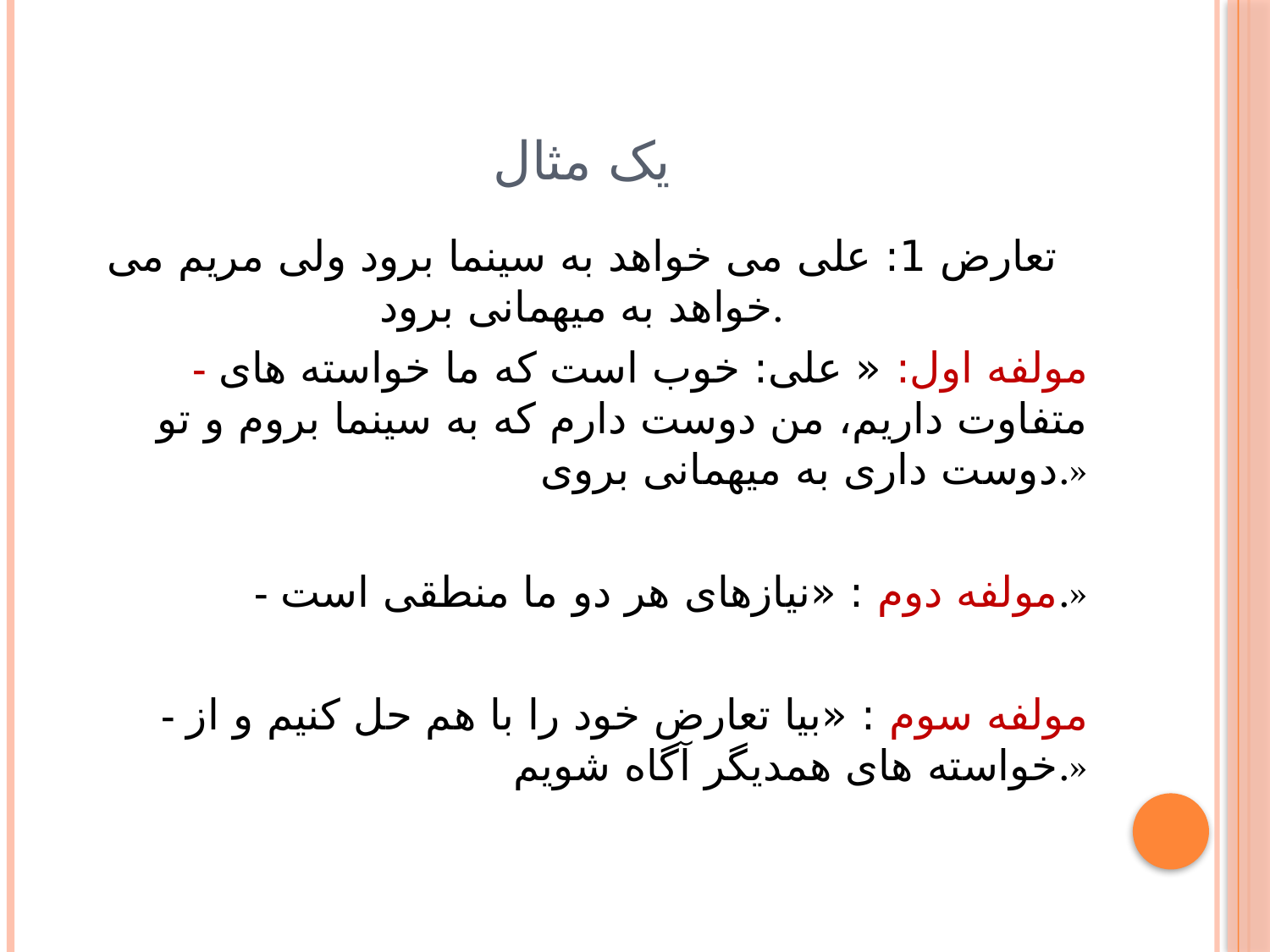

# یک مثال
تعارض 1: علی می خواهد به سینما برود ولی مریم می خواهد به میهمانی برود.
- مولفه اول: « علی: خوب است که ما خواسته های متفاوت داریم، من دوست دارم که به سینما بروم و تو دوست داری به میهمانی بروی.»

- مولفه دوم : «نیازهای هر دو ما منطقی است.»

- مولفه سوم : «بیا تعارض خود را با هم حل کنیم و از خواسته های همدیگر آگاه شویم.»